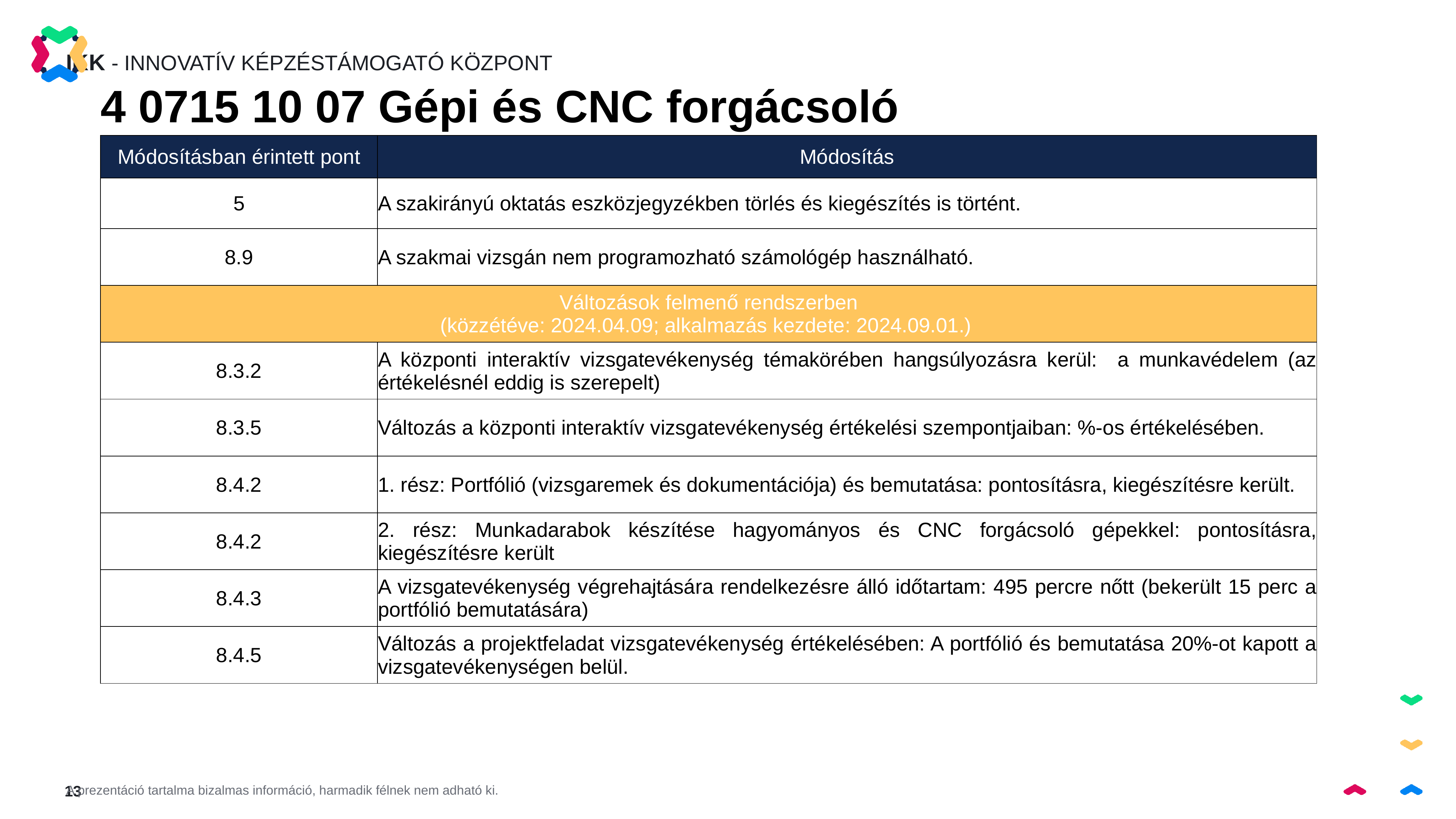

4 0715 10 07 Gépi és CNC forgácsoló

| Módosításban érintett pont | Módosítás |
| --- | --- |
| 5 | A szakirányú oktatás eszközjegyzékben törlés és kiegészítés is történt. |
| 8.9 | A szakmai vizsgán nem programozható számológép használható. |
| Változások felmenő rendszerben (közzétéve: 2024.04.09; alkalmazás kezdete: 2024.09.01.) |  |
| 8.3.2 | A központi interaktív vizsgatevékenység témakörében hangsúlyozásra kerül: a munkavédelem (az értékelésnél eddig is szerepelt) |
| 8.3.5 | Változás a központi interaktív vizsgatevékenység értékelési szempontjaiban: %-os értékelésében. |
| 8.4.2 | 1. rész: Portfólió (vizsgaremek és dokumentációja) és bemutatása: pontosításra, kiegészítésre került. |
| 8.4.2 | 2. rész: Munkadarabok készítése hagyományos és CNC forgácsoló gépekkel: pontosításra, kiegészítésre került |
| 8.4.3 | A vizsgatevékenység végrehajtására rendelkezésre álló időtartam: 495 percre nőtt (bekerült 15 perc a portfólió bemutatására) |
| 8.4.5 | Változás a projektfeladat vizsgatevékenység értékelésében: A portfólió és bemutatása 20%-ot kapott a vizsgatevékenységen belül. |